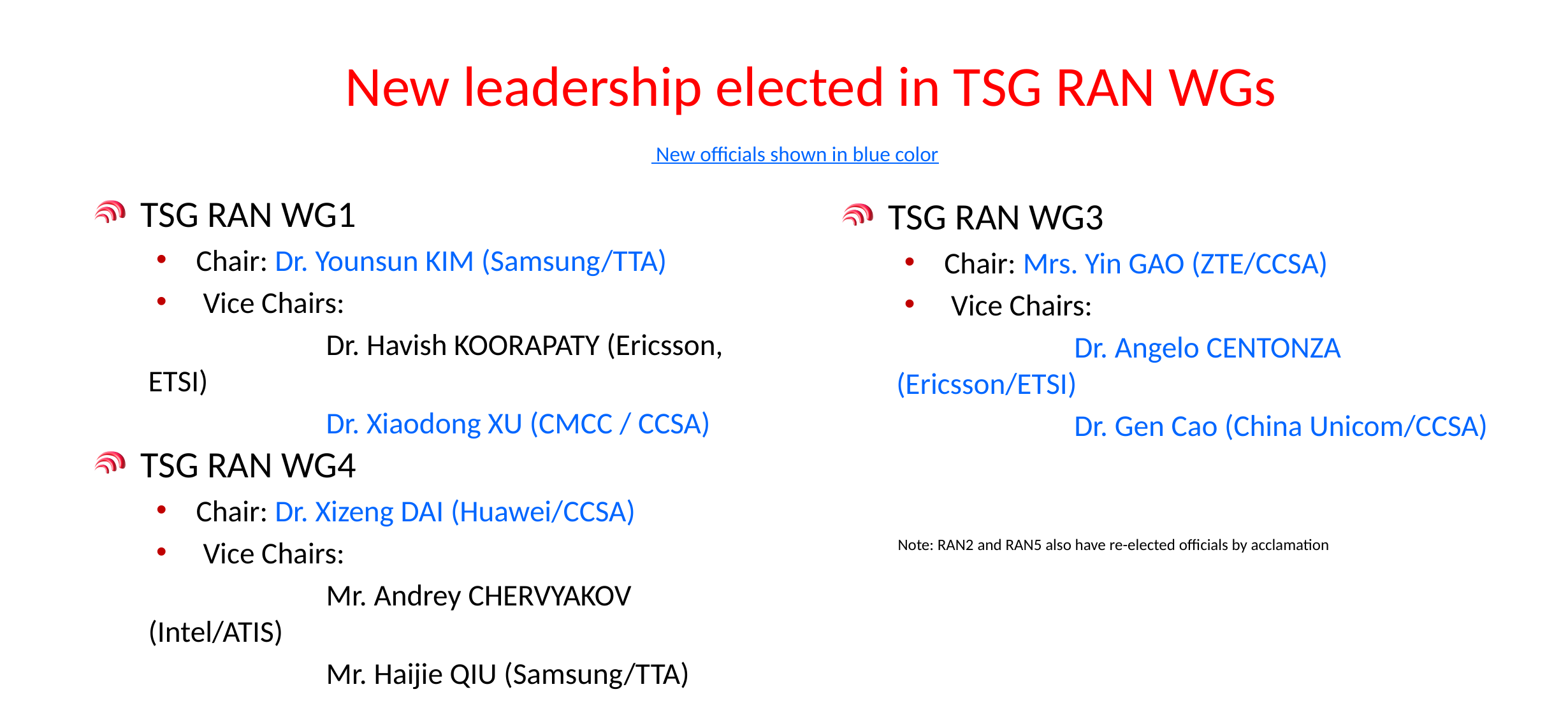

# New leadership elected in TSG RAN WGs
 New officials shown in blue color
TSG RAN WG1
Chair: Dr. Younsun KIM (Samsung/TTA)
 Vice Chairs:
	            Dr. Havish KOORAPATY (Ericsson, ETSI)
	            Dr. Xiaodong XU (CMCC / CCSA)

TSG RAN WG3
Chair: Mrs. Yin GAO (ZTE/CCSA)
 Vice Chairs:
	            Dr. Angelo CENTONZA (Ericsson/ETSI)
	            Dr. Gen Cao (China Unicom/CCSA)

TSG RAN WG4
Chair: Dr. Xizeng DAI (Huawei/CCSA)
 Vice Chairs:
	            Mr. Andrey CHERVYAKOV (Intel/ATIS)
	            Mr. Haijie QIU (Samsung/TTA)

Note: RAN2 and RAN5 also have re-elected officials by acclamation